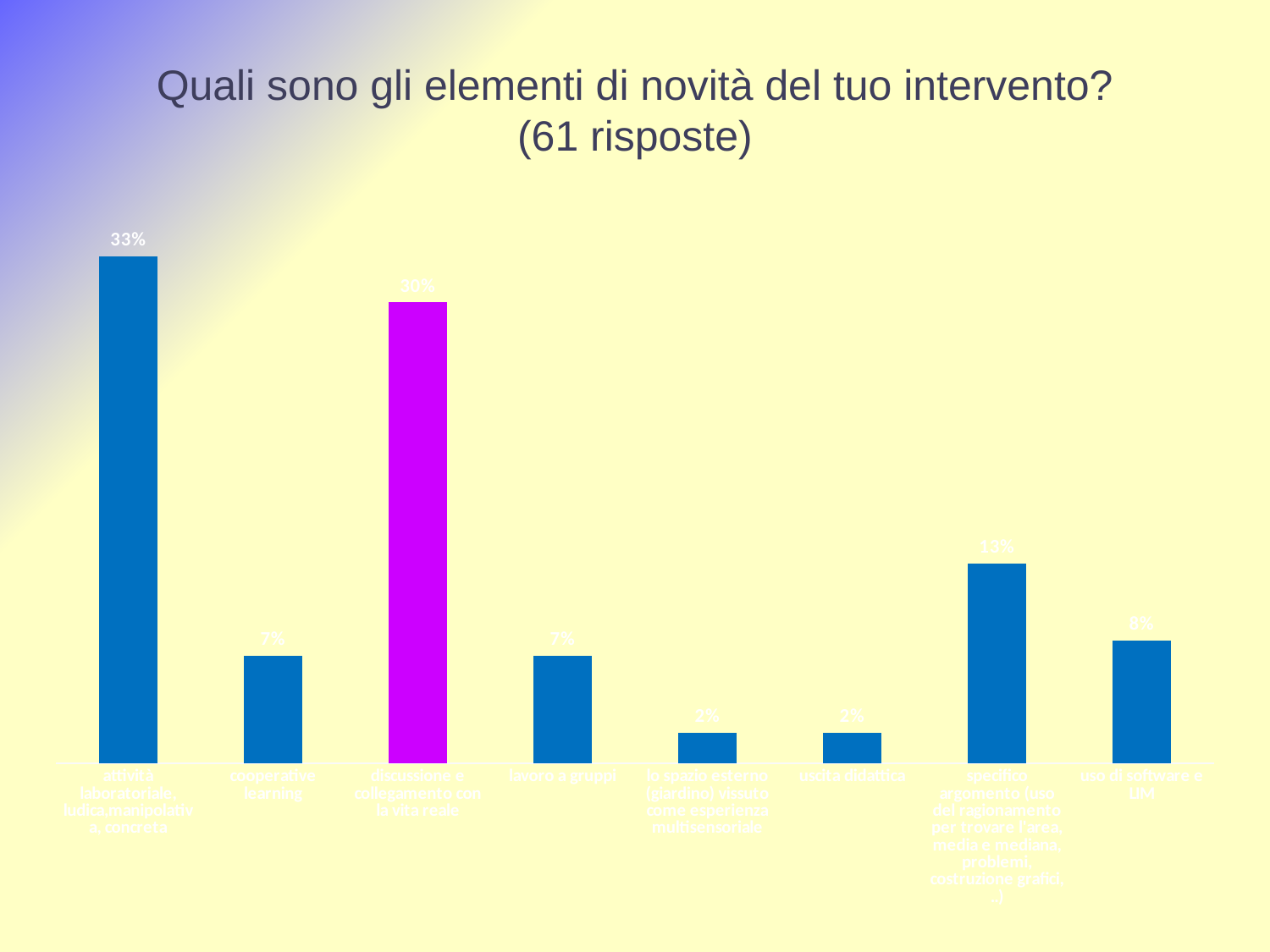

# Quali sono gli elementi di novità del tuo intervento? (61 risposte)

### Chart

| Category |  |
|---|---|
| attività laboratoriale, ludica,manipolativa, concreta | 0.33 |
| cooperative learning | 0.07 |
| discussione e collegamento con la vita reale | 0.3 |
| lavoro a gruppi | 0.07 |
| lo spazio esterno (giardino) vissuto come esperienza multisensoriale | 0.02 |
| uscita didattica | 0.02 |
| specifico argomento (uso del ragionamento per trovare l'area, media e mediana, problemi, costruzione grafici, ..) | 0.13 |
| uso di software e LIM | 0.08 |